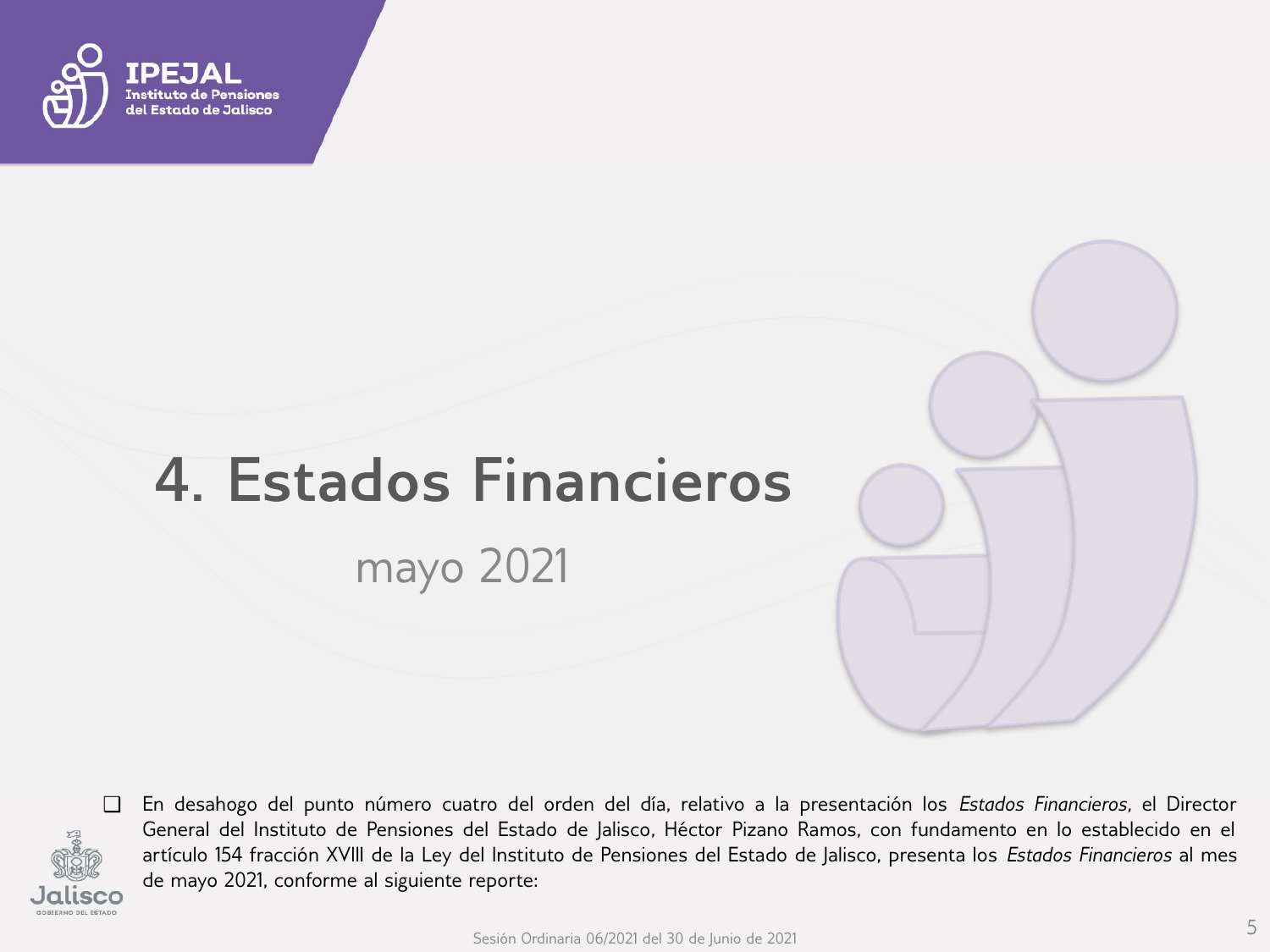

# 4. Estados Financieros
mayo 2021
En desahogo del punto número cuatro del orden del día, relativo a la presentación los Estados Financieros, el Director General del Instituto de Pensiones del Estado de Jalisco, Héctor Pizano Ramos, con fundamento en lo establecido en el artículo 154 fracción XVIII de la Ley del Instituto de Pensiones del Estado de Jalisco, presenta los Estados Financieros al mes de mayo 2021, conforme al siguiente reporte:
5
Sesión Ordinaria 06/2021 del 30 de Junio de 2021